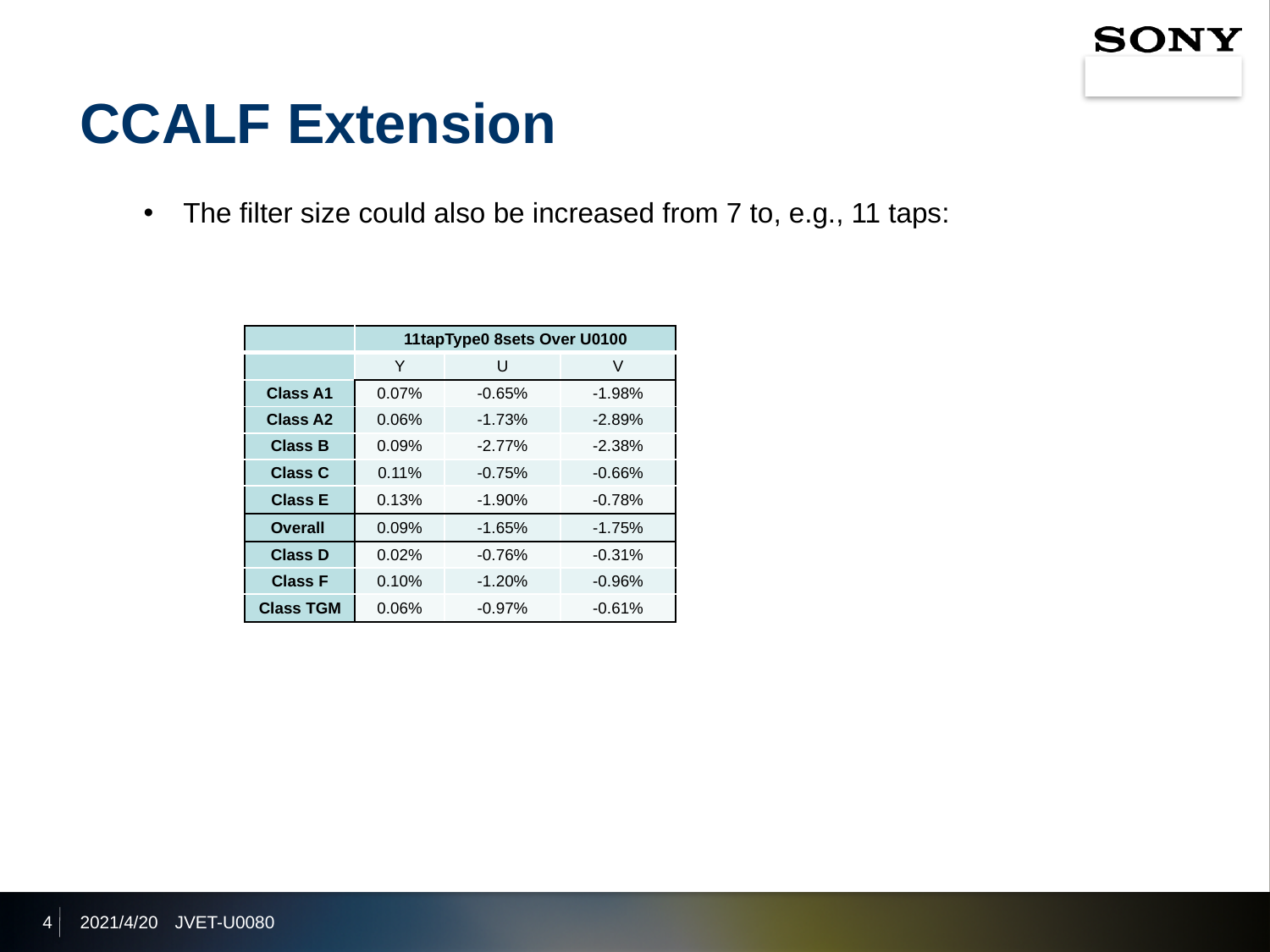

# CCALF Extension

The filter size could also be increased from 7 to, e.g., 11 taps:

|  | 11tapType0 8sets Over U0100 |  |  |
| --- | --- | --- | --- |
|  | Y | U | V |
| Class A1 | 0.07% | -0.65% | -1.98% |
| Class A2 | 0.06% | -1.73% | -2.89% |
| Class B | 0.09% | -2.77% | -2.38% |
| Class C | 0.11% | -0.75% | -0.66% |
| Class E | 0.13% | -1.90% | -0.78% |
| Overall | 0.09% | -1.65% | -1.75% |
| Class D | 0.02% | -0.76% | -0.31% |
| Class F | 0.10% | -1.20% | -0.96% |
| Class TGM | 0.06% | -0.97% | -0.61% |
4
2021/4/20
JVET-U0080